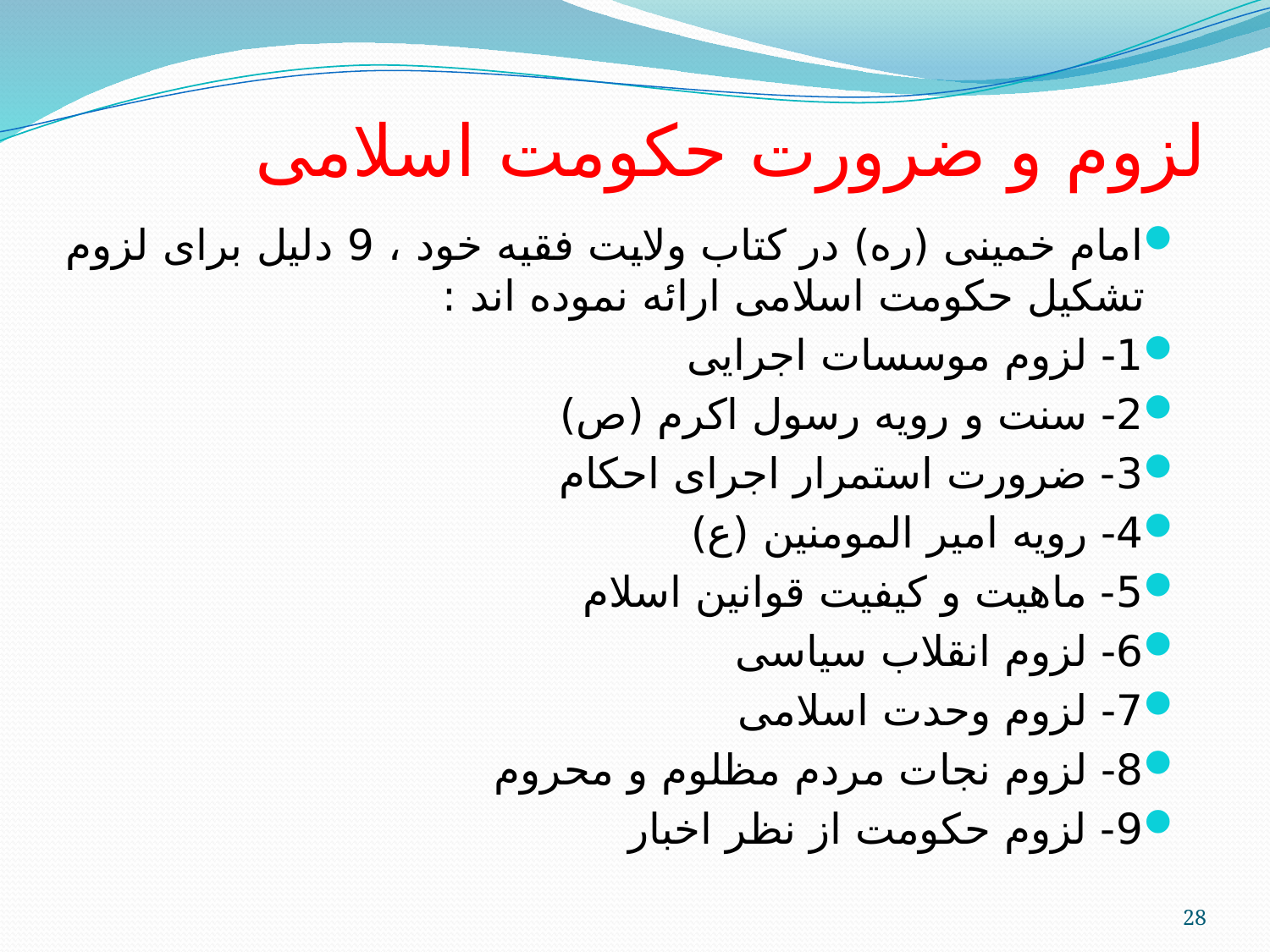

# لزوم و ضرورت حکومت اسلامی
امام خمینی (ره) در کتاب ولایت فقیه خود ، 9 دلیل برای لزوم تشکیل حکومت اسلامی ارائه نموده اند :
1- لزوم موسسات اجرایی
2- سنت و رویه رسول اکرم (ص)
3- ضرورت استمرار اجرای احکام
4- رویه امیر المومنین (ع)
5- ماهیت و کیفیت قوانین اسلام
6- لزوم انقلاب سیاسی
7- لزوم وحدت اسلامی
8- لزوم نجات مردم مظلوم و محروم
9- لزوم حکومت از نظر اخبار
28